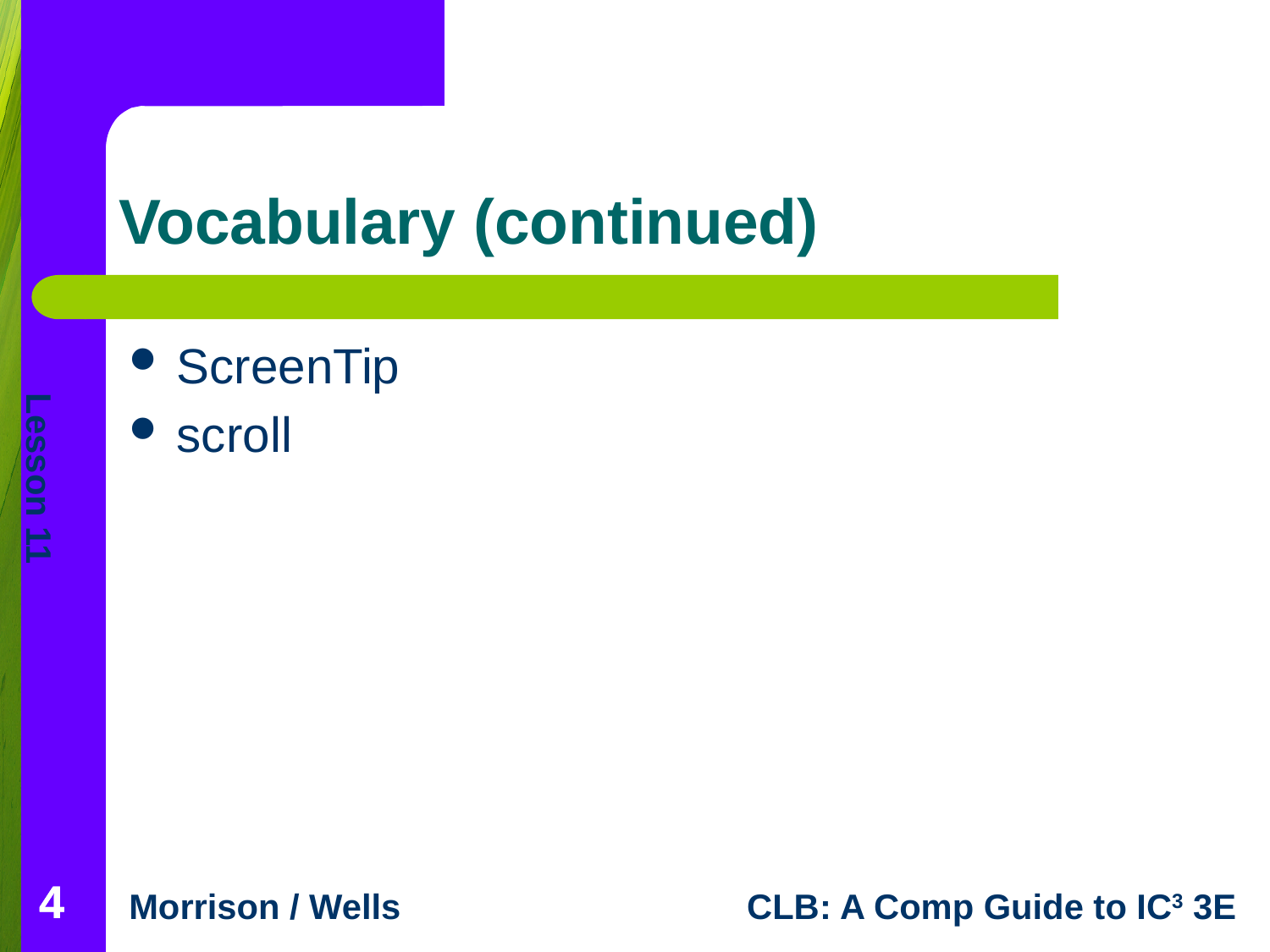

# Vocabulary (continued)
ScreenTip
scroll
4
4
4